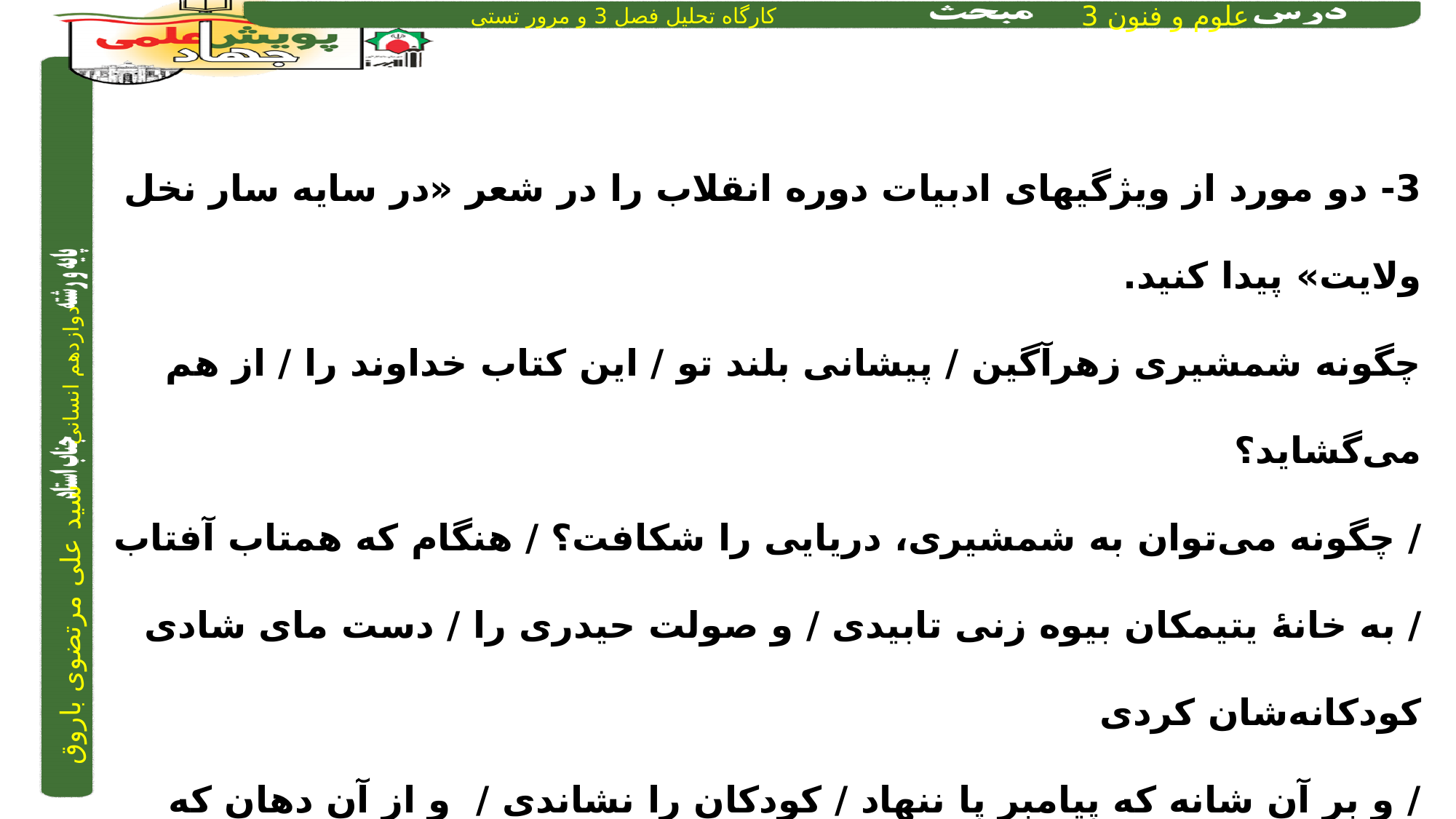

3- دو مورد از ویژگیهای ادبیات دوره انقلاب را در شعر «در سایه سار نخل ولایت» پیدا کنید.
چگونه شمشیری زهرآگین / پیشانی بلند تو / این کتاب خداوند را / از هم می‌گشاید؟
/ چگونه می‌توان به شمشیری، دریایی را شکافت؟ / هنگام که همتاب آفتاب
/ به خانۀ یتیمکان بیوه زنی تابیدی / و صولت حیدری را / دست مای شادی کودکانه‌شان کردی
/ و بر آن شانه که پیامبر پا ننهاد / کودکان را نشاندی /  و از آن دهان که هُرّای شیر می‌خروشید
/ کلمات کودکانه تراوید /  آیا تاریخ، بر درِ سرای / به تحیّر / خشک و لرزان نمانده بود؟
سید علی موسوی گرمارودی